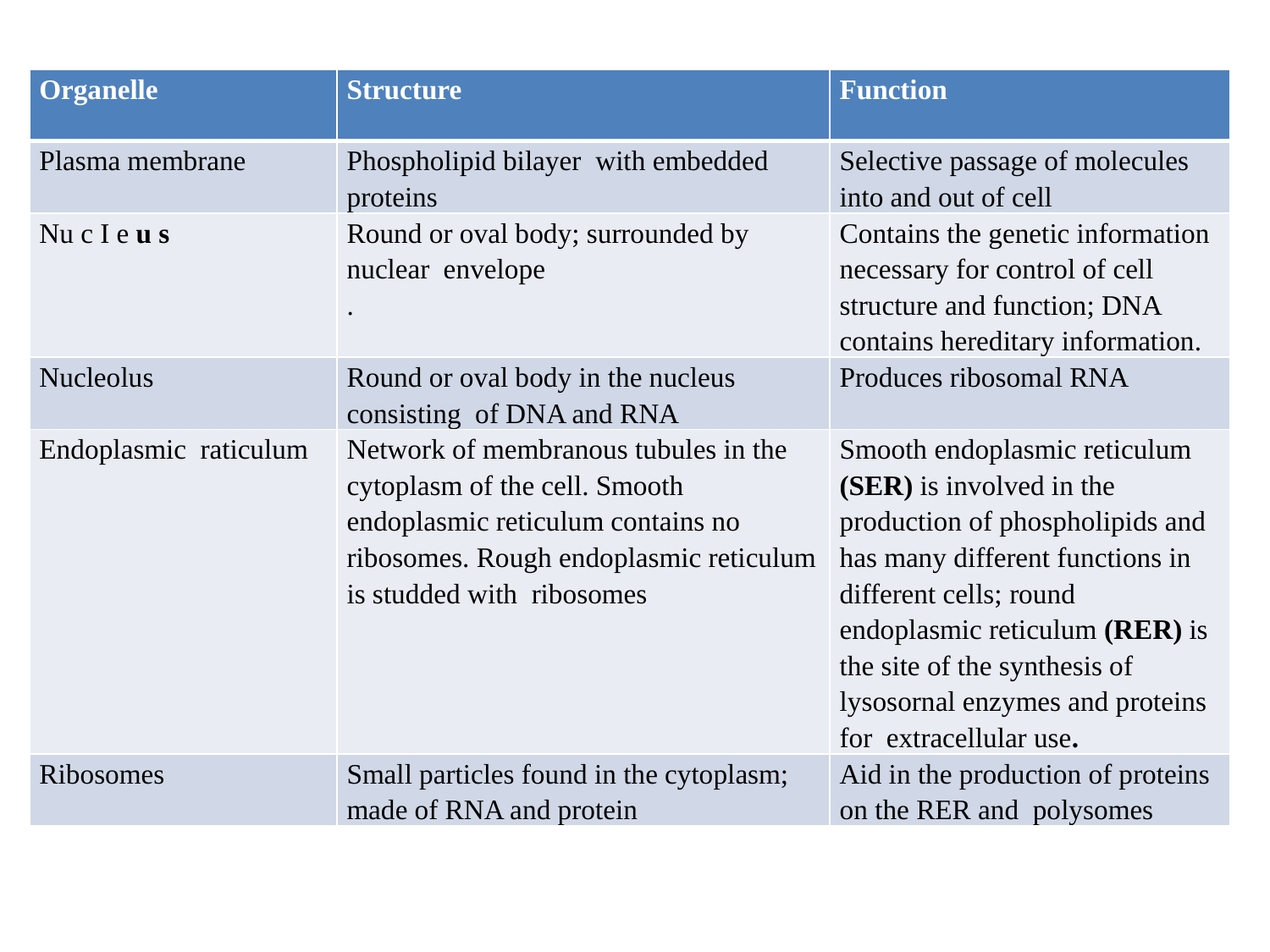

#

| Organelle | Structure | Function |
| --- | --- | --- |
| Plasma membrane | Phospholipid bilayer with embedded proteins | Selective passage of molecules into and out of cell |
| Nu c I e u s | Round or oval body; surrounded by nuclear envelope . | Contains the genetic information necessary for control of cell structure and function; DNA contains hereditary information. |
| Nucleolus | Round or oval body in the nucleus consisting of DNA and RNA | Produces ribosomal RNA |
| Endoplasmic raticulum | Network of membranous tubules in the cytoplasm of the cell. Smooth endoplasmic reticulum contains no ribosomes. Rough endoplasmic reticulum is studded with ribosomes | Smooth endoplasmic reticulum (SER) is involved in the production of phospholipids and has many different functions in different cells; round endoplasmic reticulum (RER) is the site of the synthesis of lysosornal enzymes and proteins for extracellular use. |
| Ribosomes | Small particles found in the cytoplasm; made of RNA and protein | Aid in the production of proteins on the RER and polysomes |